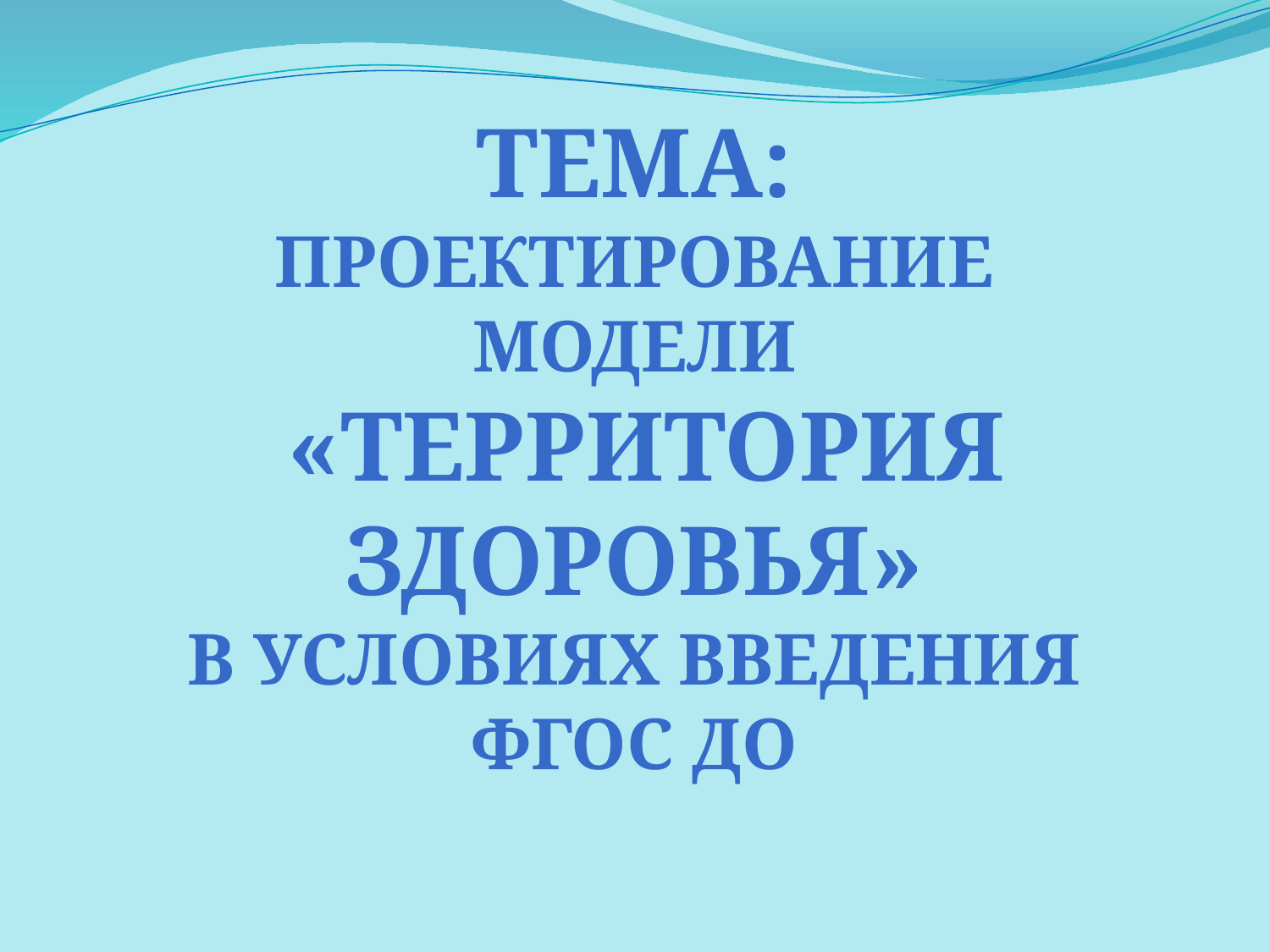

Тема:
Проектирование модели
 «Территория здоровья»
В условиях введения фгос до